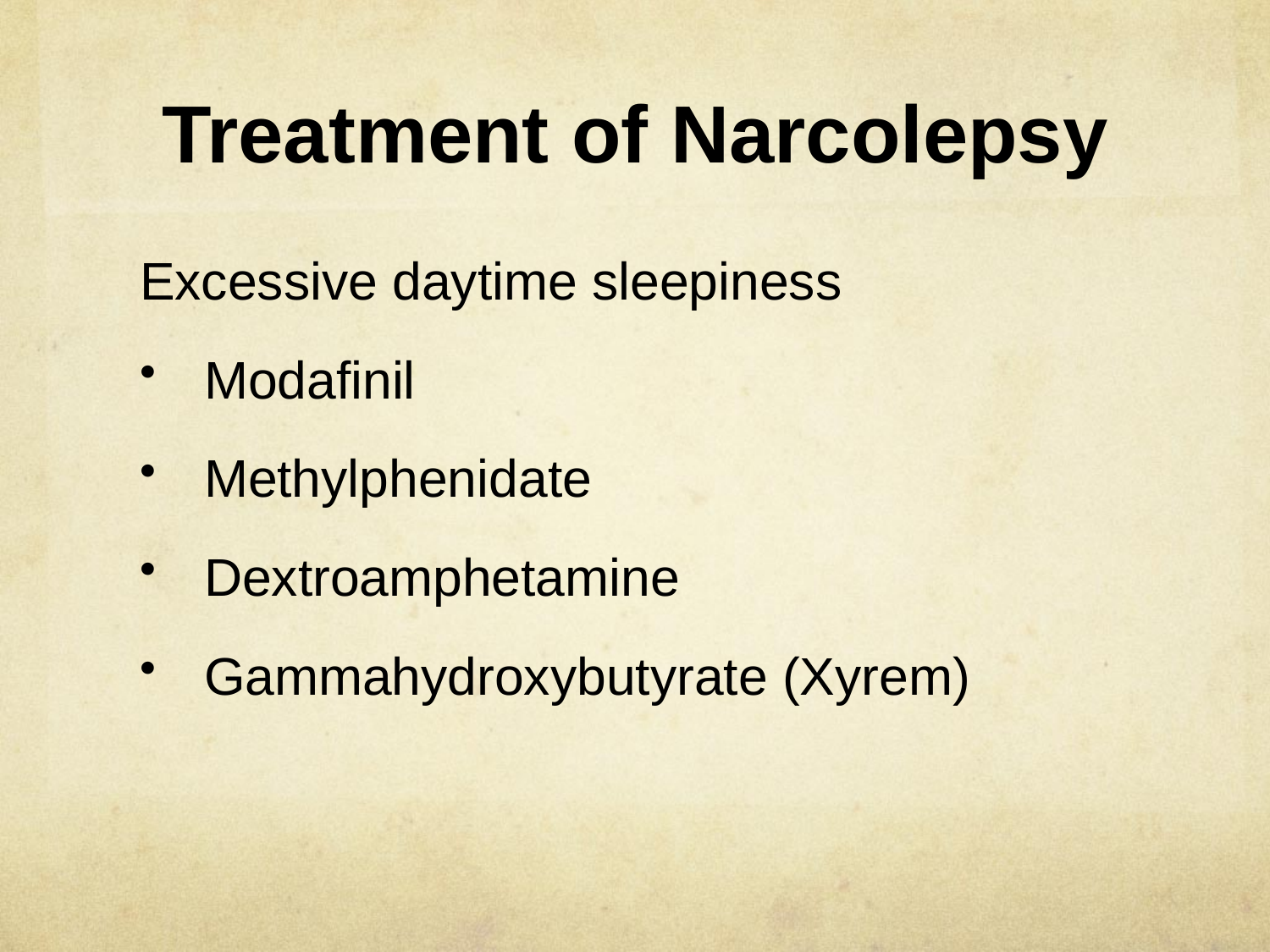

# Treatment of Narcolepsy
Excessive daytime sleepiness
Modafinil
Methylphenidate
Dextroamphetamine
Gammahydroxybutyrate (Xyrem)